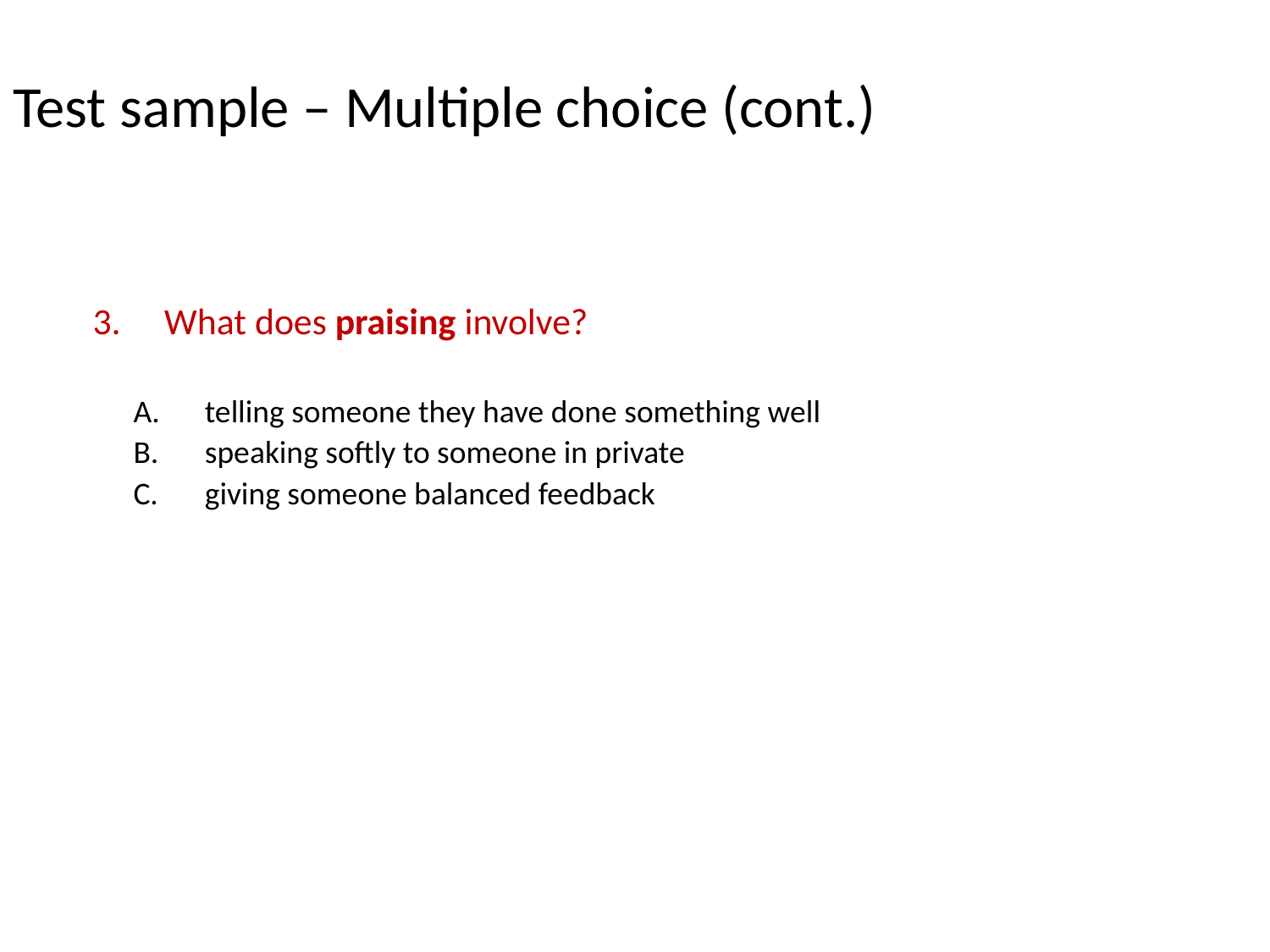

# Test sample – Multiple choice (cont.)
What does praising involve?
telling someone they have done something well
speaking softly to someone in private
giving someone balanced feedback